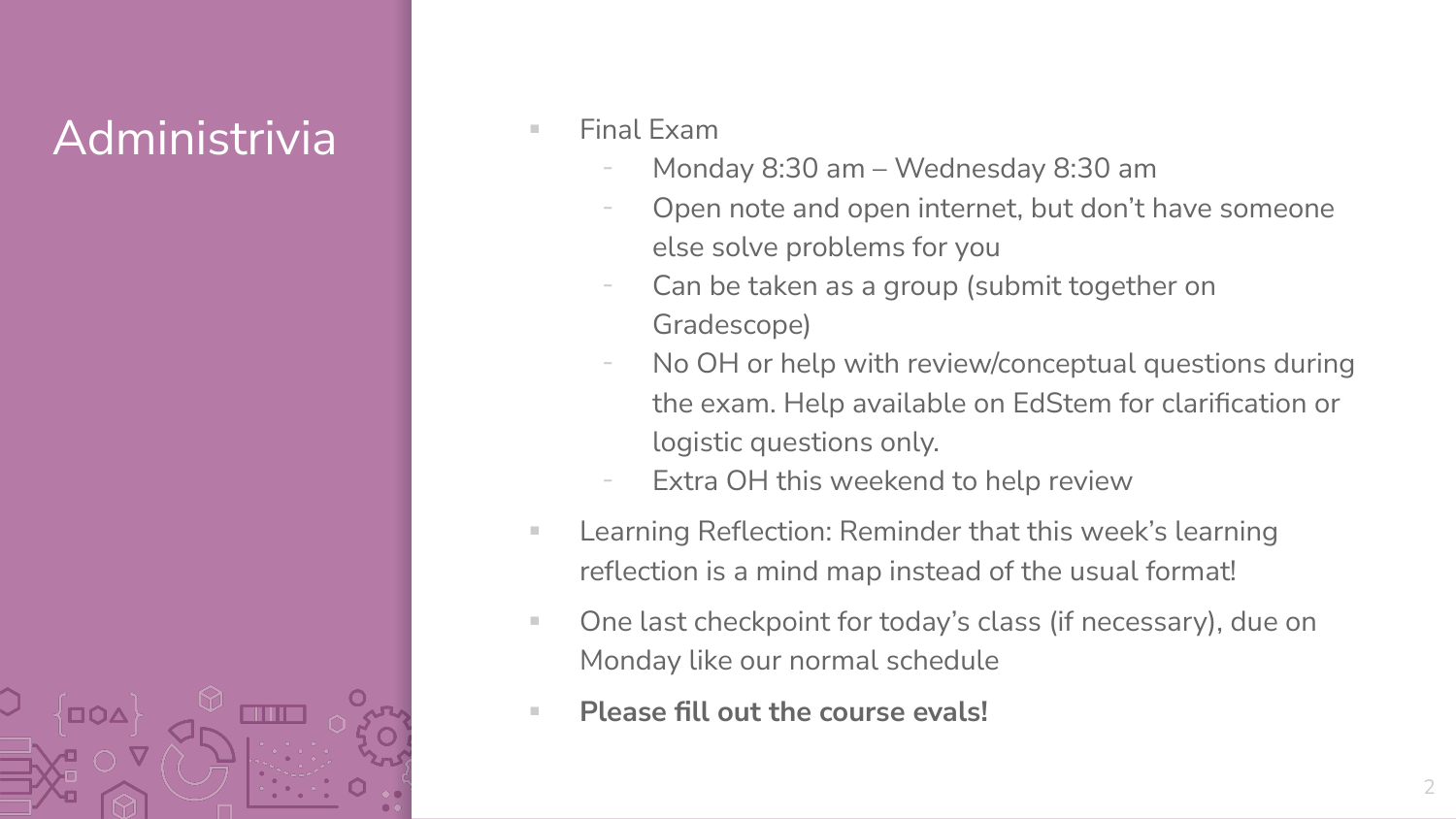

# Administrivia
Final Exam
Monday 8:30 am – Wednesday 8:30 am
Open note and open internet, but don’t have someone else solve problems for you
Can be taken as a group (submit together on Gradescope)
No OH or help with review/conceptual questions during the exam. Help available on EdStem for clarification or logistic questions only.
Extra OH this weekend to help review
Learning Reflection: Reminder that this week’s learning reflection is a mind map instead of the usual format!
One last checkpoint for today’s class (if necessary), due on Monday like our normal schedule
Please fill out the course evals!
2